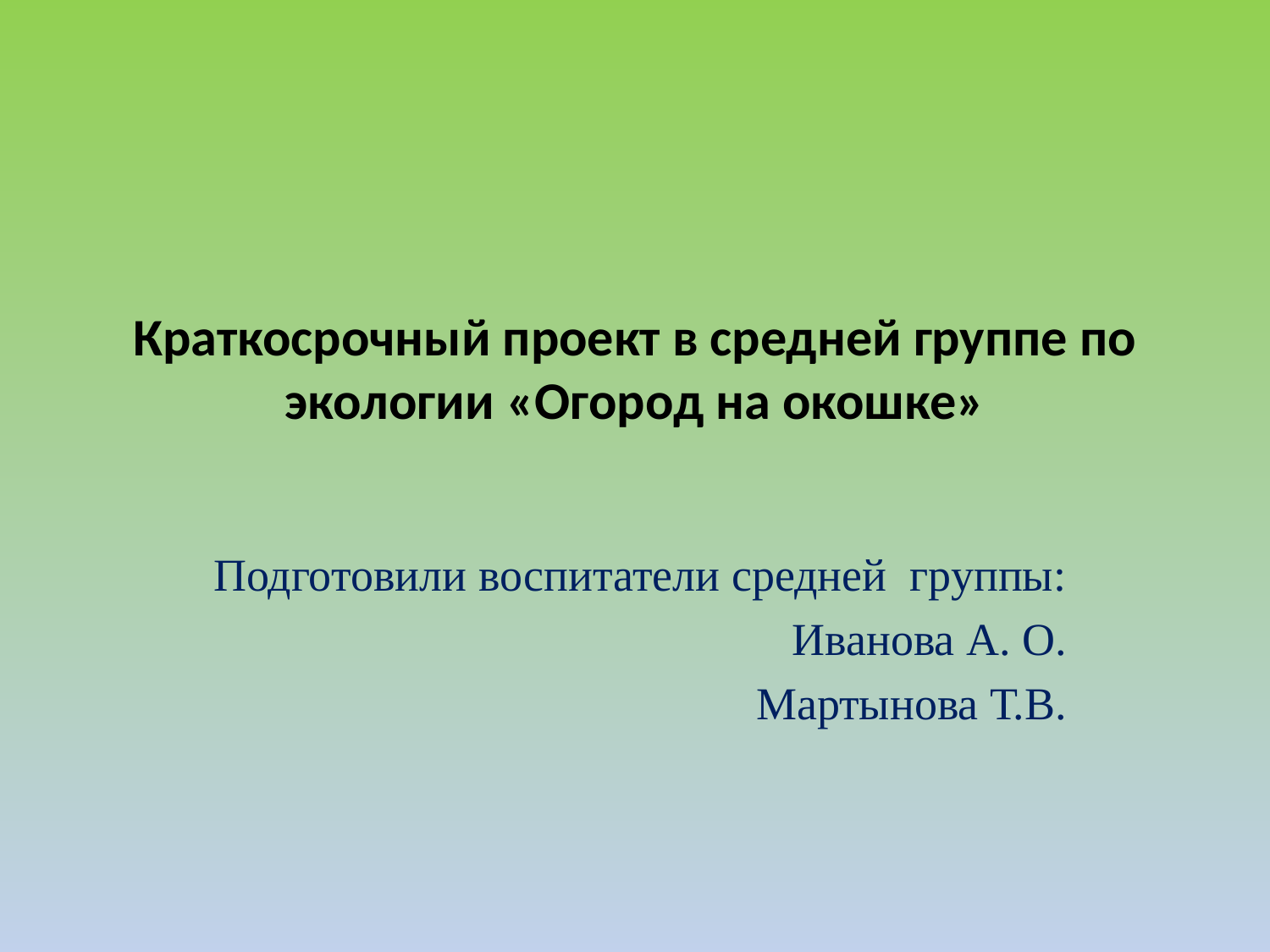

# Краткосрочный проект в средней группе по экологии «Огород на окошке»
Подготовили воспитатели средней  группы:
Иванова А. О.
Мартынова Т.В.